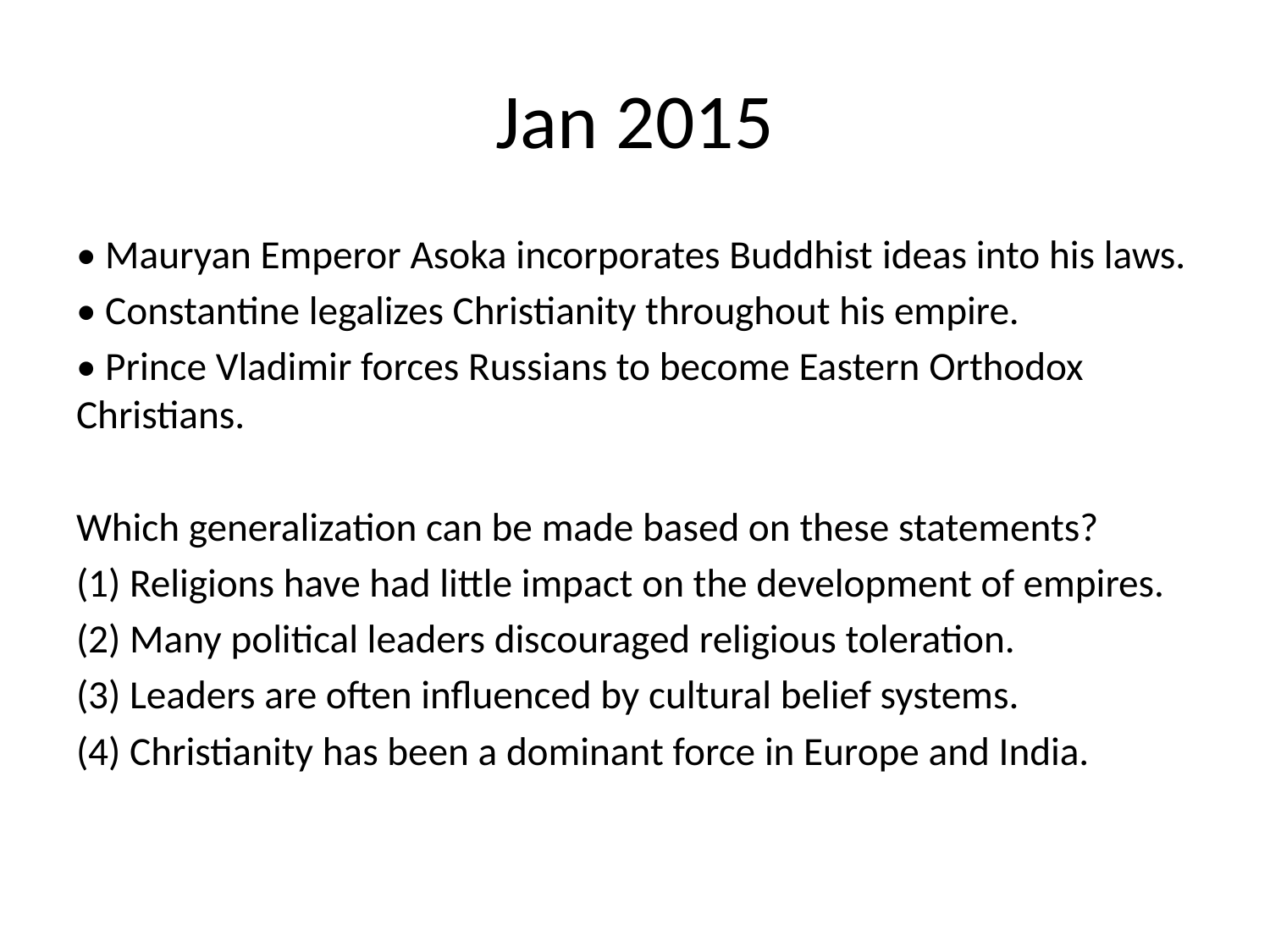

# Jan 2015
• Mauryan Emperor Asoka incorporates Buddhist ideas into his laws.
• Constantine legalizes Christianity throughout his empire.
• Prince Vladimir forces Russians to become Eastern Orthodox Christians.

Which generalization can be made based on these statements?
(1) Religions have had little impact on the development of empires.
(2) Many political leaders discouraged religious toleration.
(3) Leaders are often influenced by cultural belief systems.
(4) Christianity has been a dominant force in Europe and India.